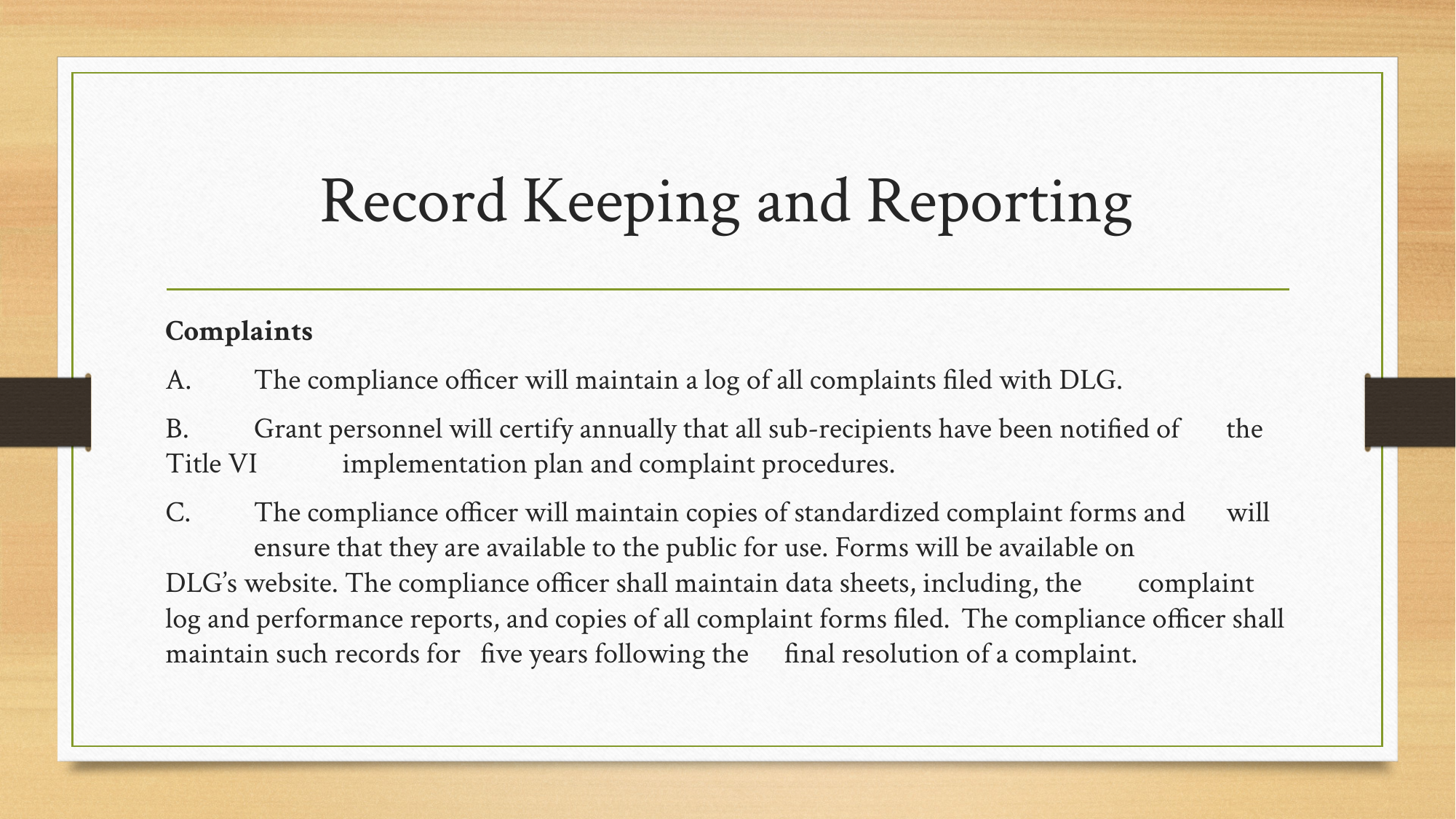

# Record Keeping and Reporting
Complaints
A. 	The compliance officer will maintain a log of all complaints filed with DLG.
B. 	Grant personnel will certify annually that all sub-recipients have been notified of 	the Title VI 	implementation plan and complaint procedures.
C. 	The compliance officer will maintain copies of standardized complaint forms and 	will 	ensure that they are available to the public for use. Forms will be available on 	DLG’s website. The compliance officer shall maintain data sheets, including, the 	complaint log and performance reports, and copies of all complaint forms filed. 	The compliance officer shall maintain such records for   five years following the 	final resolution of a complaint.